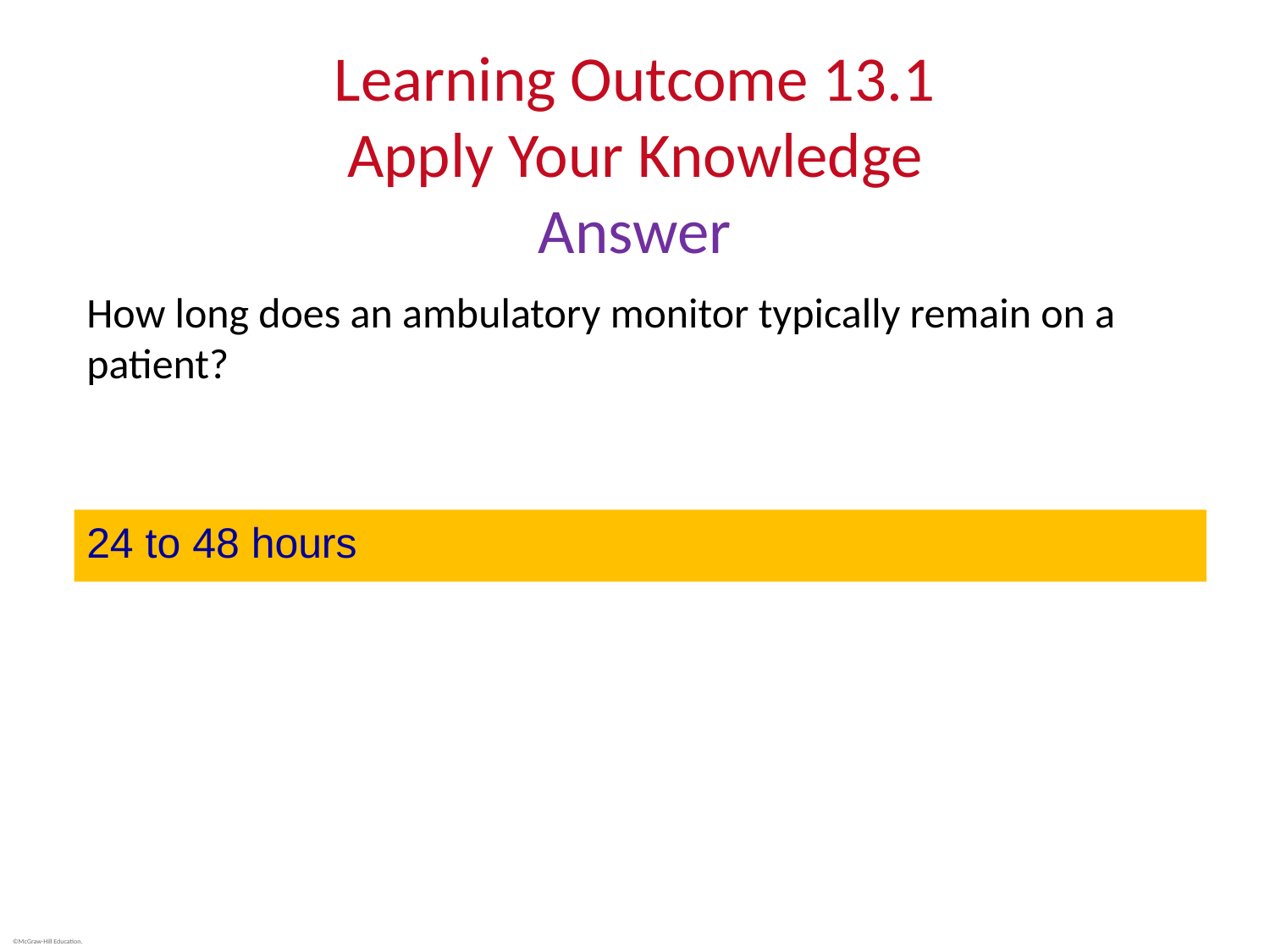

# Learning Outcome 13.1 Apply Your Knowledge Answer
How long does an ambulatory monitor typically remain on a patient?
24 to 48 hours